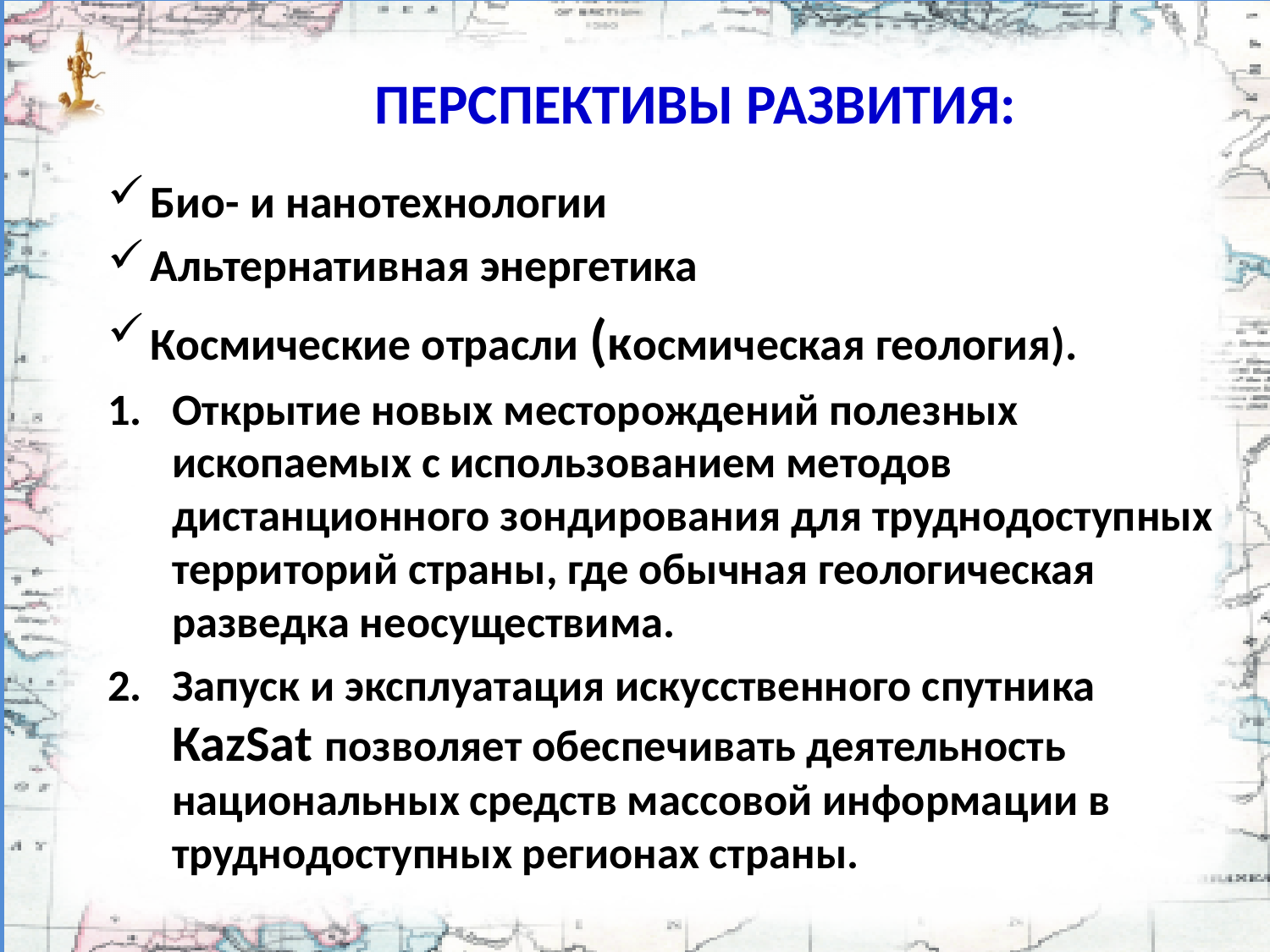

# ПЕРСПЕКТИВЫ РАЗВИТИЯ:
Био- и нанотехнологии
Альтернатив­ная энергетика
Космические отрасли (космиче­ская геология).
Открытие новых месторождений полезных ископаемых с использованием методов дистанционного зондирования для труднодоступных территорий страны, где обычная геологическая разведка неосуществима.
Запуск и эксплуатация искусственного спутника КаzSаt позволяет обеспечивать деятельность национальных средств массовой информа­ции в труднодоступных регионах страны.